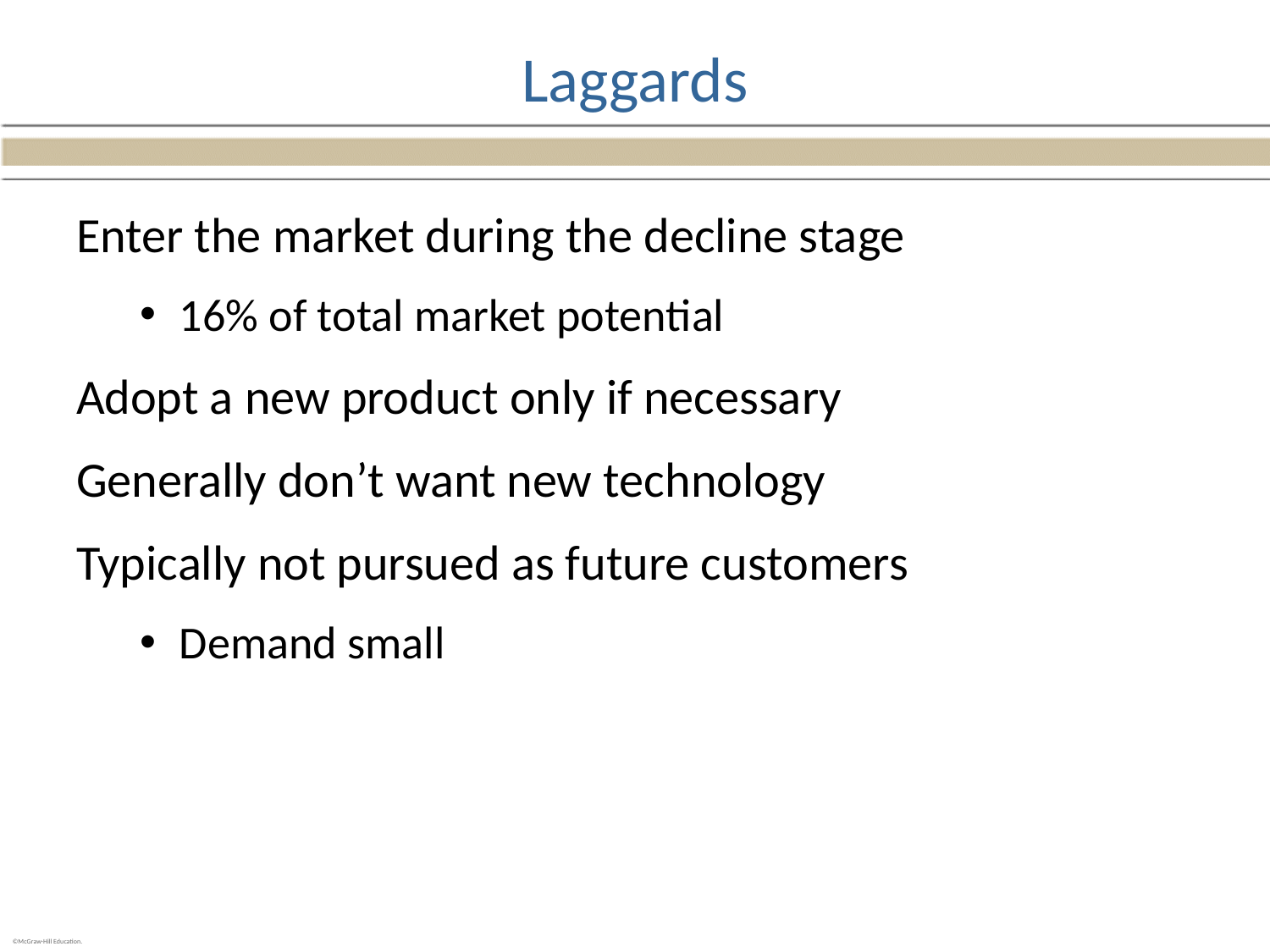

# Laggards
Enter the market during the decline stage
16% of total market potential
Adopt a new product only if necessary
Generally don’t want new technology
Typically not pursued as future customers
Demand small